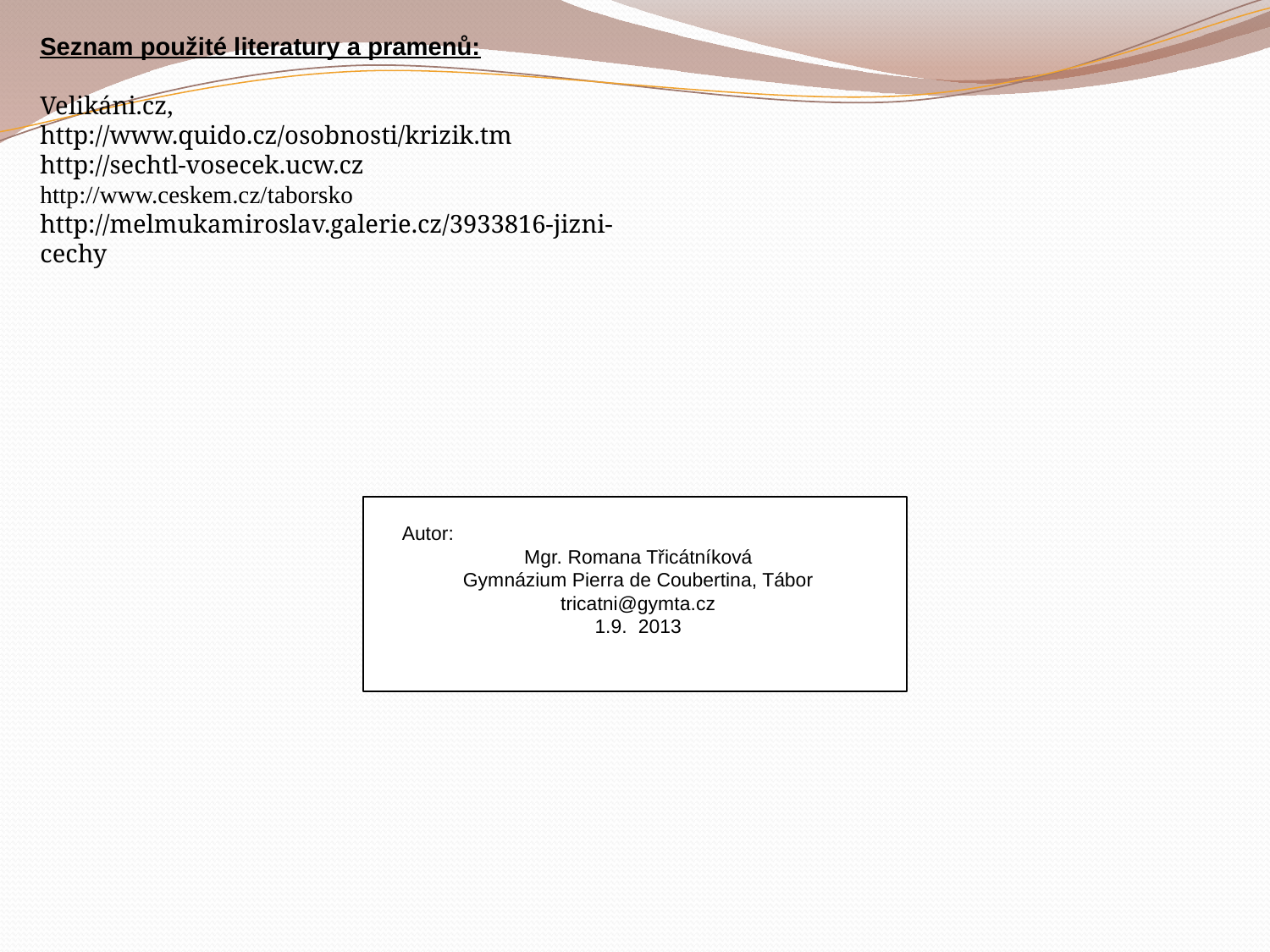

Seznam použité literatury a pramenů:

Velikáni.cz, http://www.quido.cz/osobnosti/krizik.tm
http://sechtl-vosecek.ucw.cz
http://www.ceskem.cz/taborsko
http://melmukamiroslav.galerie.cz/3933816-jizni-cechy

Autor:
Mgr. Romana Třicátníková
Gymnázium Pierra de Coubertina, Tábor
tricatni@gymta.cz
1.9.  2013